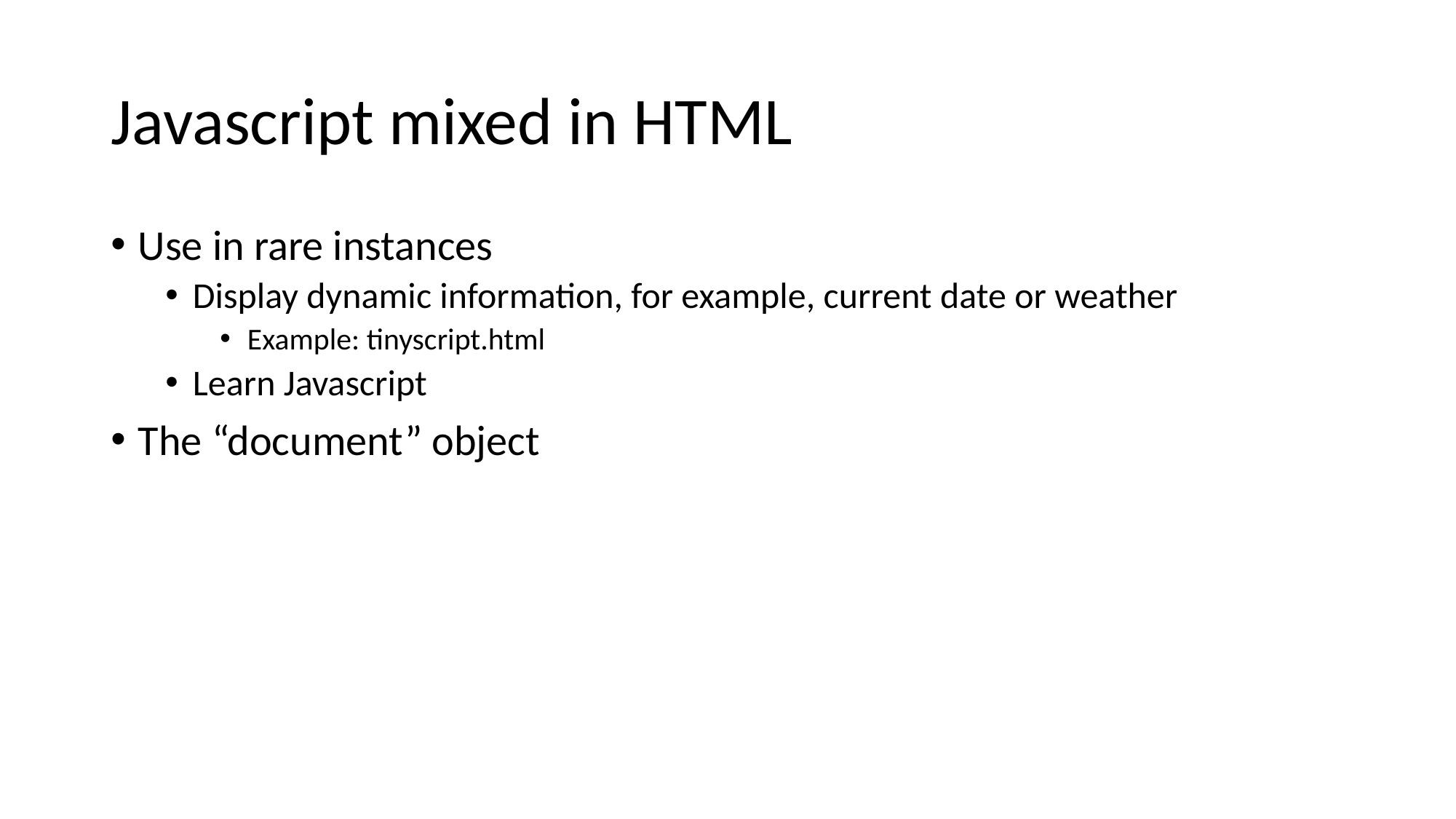

# Javascript mixed in HTML
Use in rare instances
Display dynamic information, for example, current date or weather
Example: tinyscript.html
Learn Javascript
The “document” object